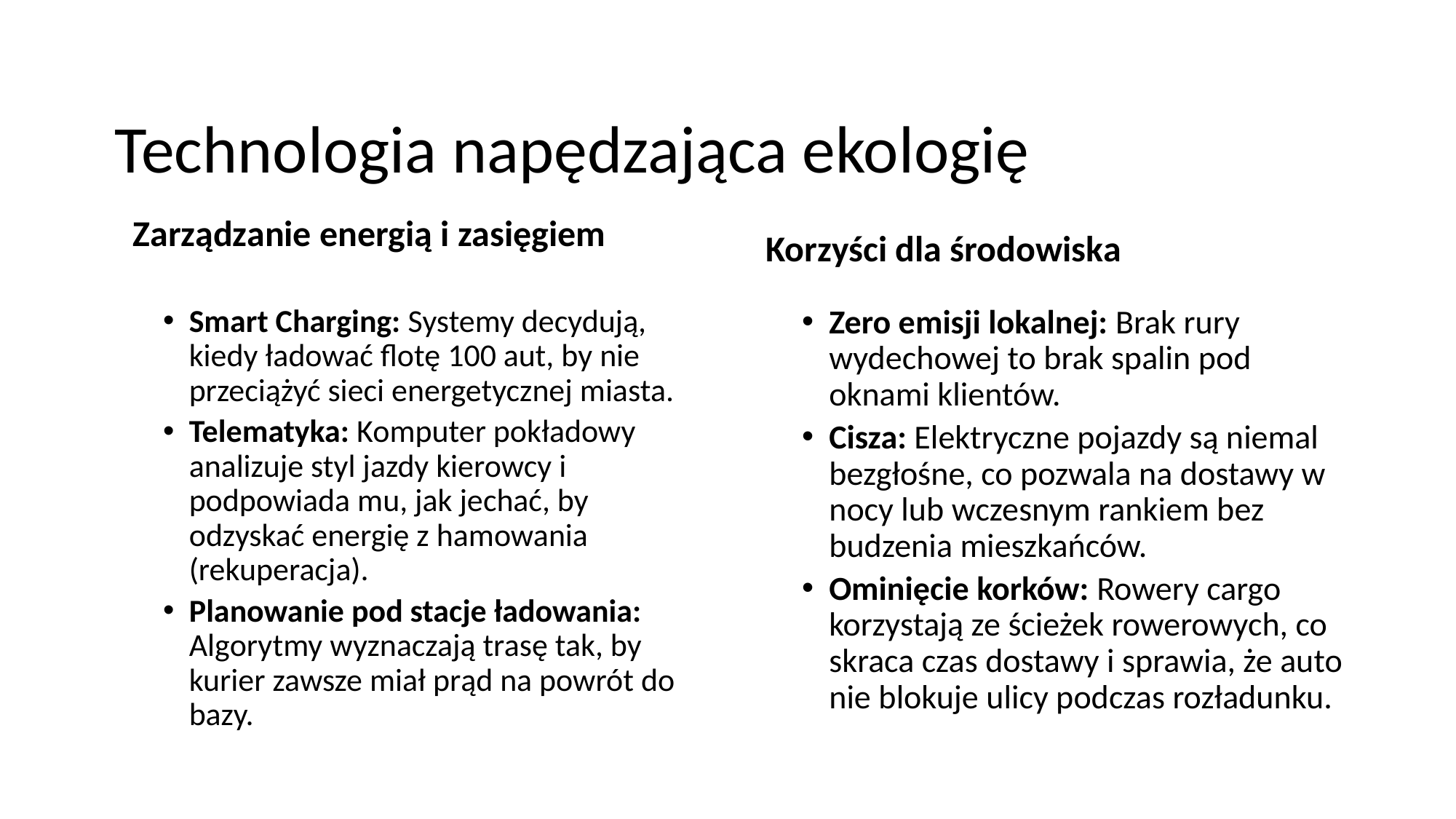

# Technologia napędzająca ekologię
Zarządzanie energią i zasięgiem
Korzyści dla środowiska
Smart Charging: Systemy decydują, kiedy ładować flotę 100 aut, by nie przeciążyć sieci energetycznej miasta.
Telematyka: Komputer pokładowy analizuje styl jazdy kierowcy i podpowiada mu, jak jechać, by odzyskać energię z hamowania (rekuperacja).
Planowanie pod stacje ładowania: Algorytmy wyznaczają trasę tak, by kurier zawsze miał prąd na powrót do bazy.

Zero emisji lokalnej: Brak rury wydechowej to brak spalin pod oknami klientów.
Cisza: Elektryczne pojazdy są niemal bezgłośne, co pozwala na dostawy w nocy lub wczesnym rankiem bez budzenia mieszkańców.
Ominięcie korków: Rowery cargo korzystają ze ścieżek rowerowych, co skraca czas dostawy i sprawia, że auto nie blokuje ulicy podczas rozładunku.